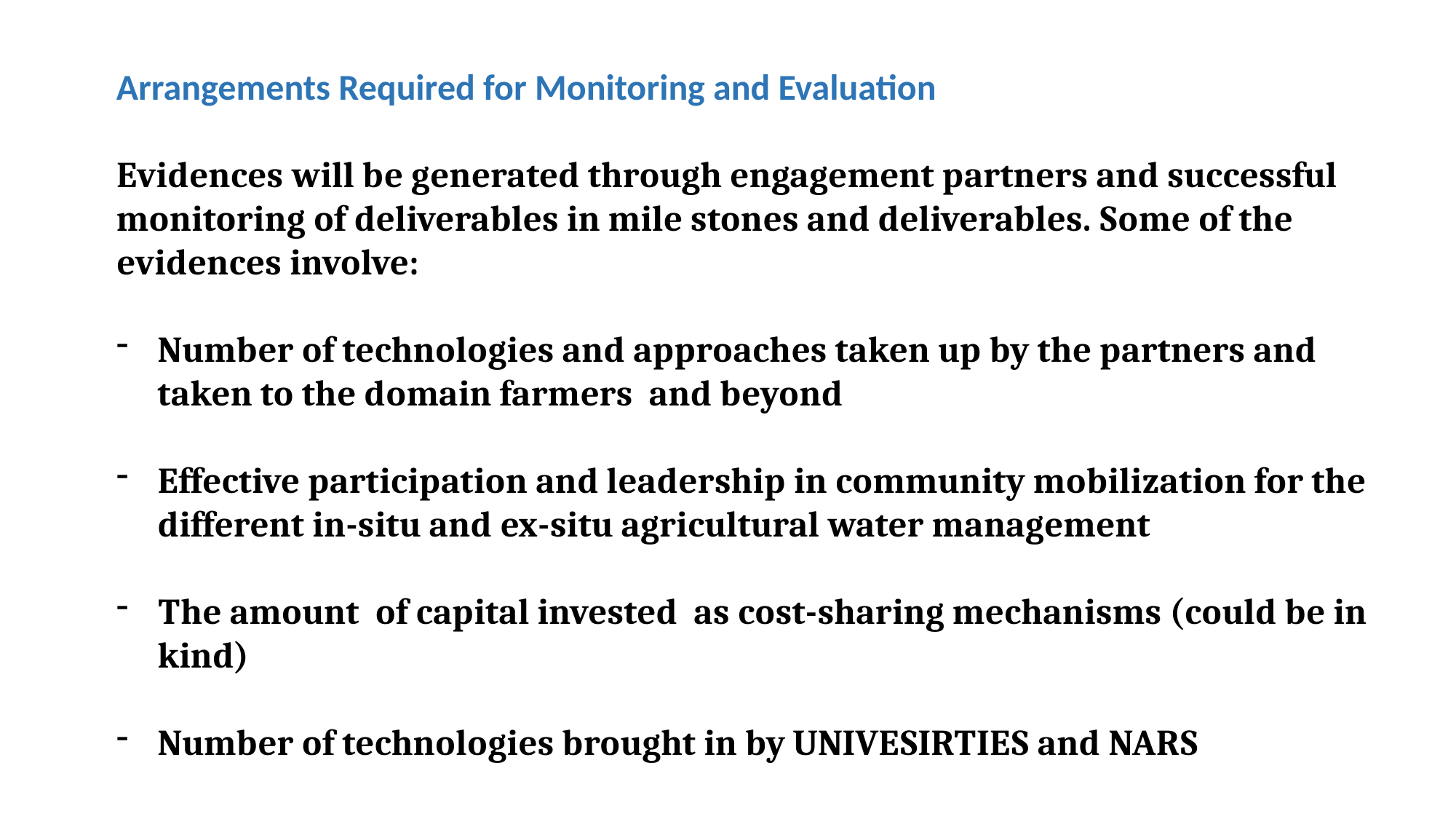

Arrangements Required for Monitoring and Evaluation

Evidences will be generated through engagement partners and successful monitoring of deliverables in mile stones and deliverables. Some of the evidences involve:

Number of technologies and approaches taken up by the partners and taken to the domain farmers  and beyond

Effective participation and leadership in community mobilization for the different in-situ and ex-situ agricultural water management

The amount  of capital invested  as cost-sharing mechanisms (could be in kind)

Number of technologies brought in by UNIVESIRTIES and NARS